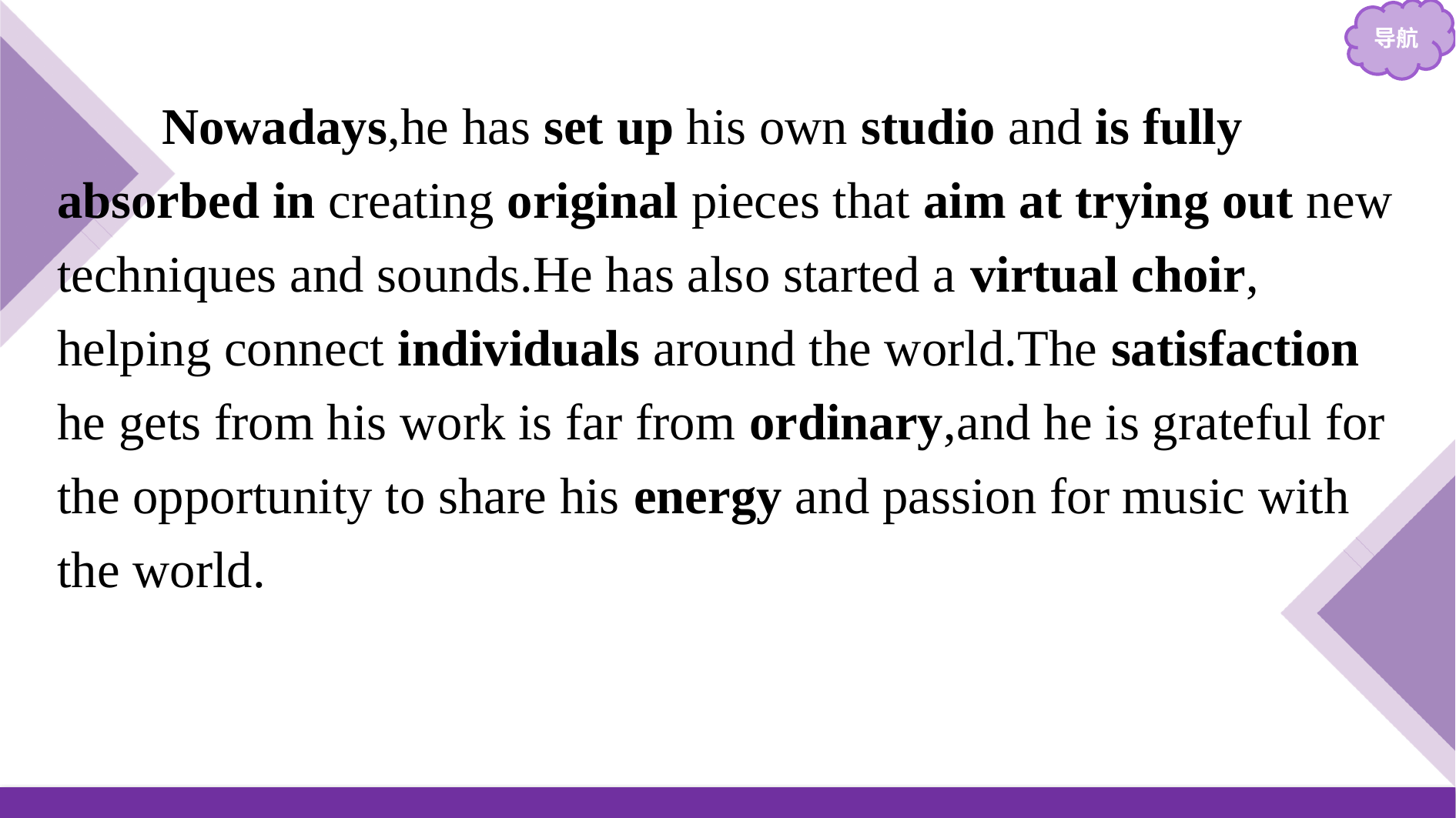

Nowadays,he has set up his own studio and is fully absorbed in creating original pieces that aim at trying out new techniques and sounds.He has also started a virtual choir, helping connect individuals around the world.The satisfaction he gets from his work is far from ordinary,and he is grateful for the opportunity to share his energy and passion for music with the world.